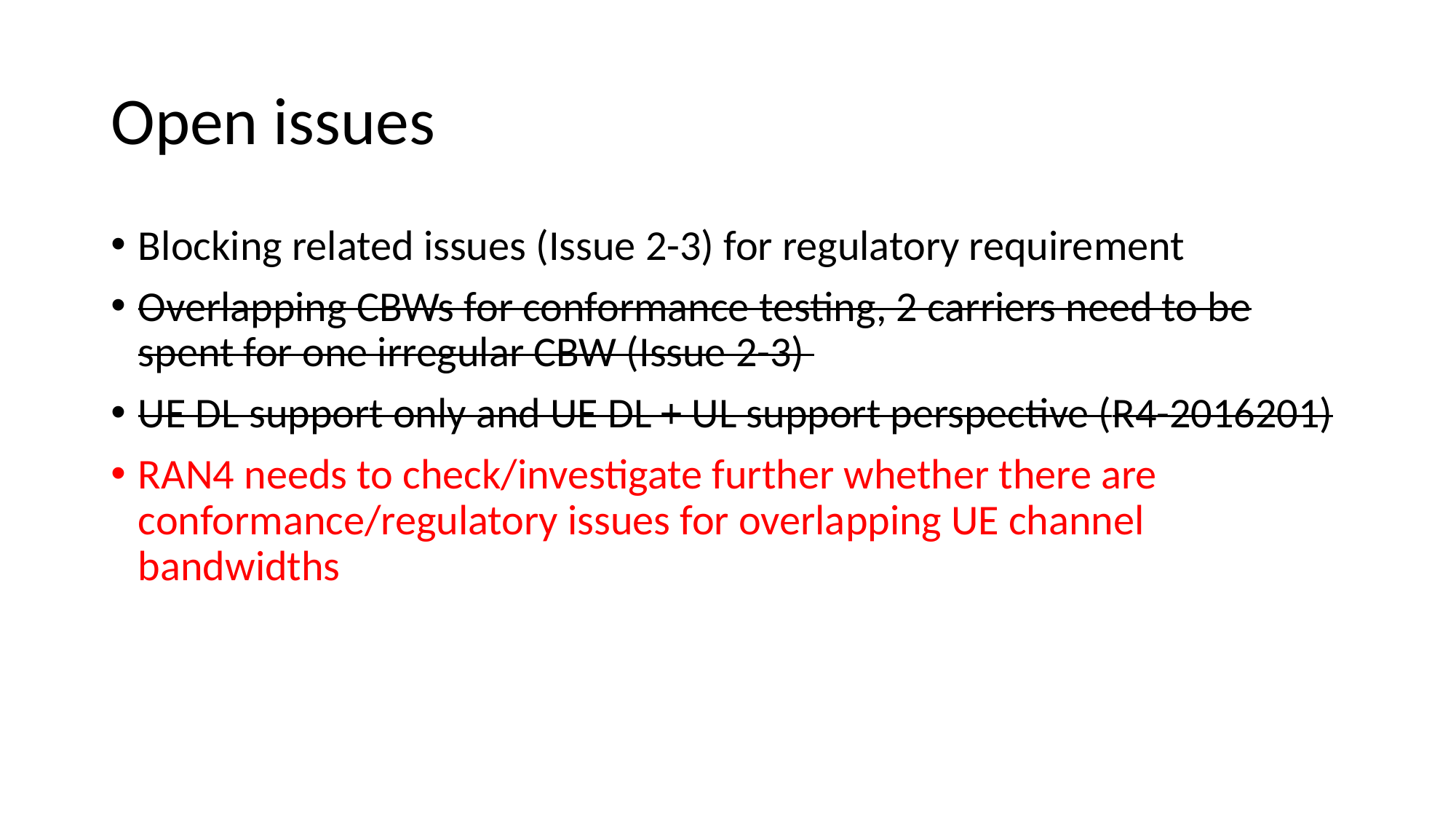

# Open issues
Blocking related issues (Issue 2-3) for regulatory requirement
Overlapping CBWs for conformance testing, 2 carriers need to be spent for one irregular CBW (Issue 2-3)
UE DL support only and UE DL + UL support perspective (R4-2016201)
RAN4 needs to check/investigate further whether there are conformance/regulatory issues for overlapping UE channel bandwidths